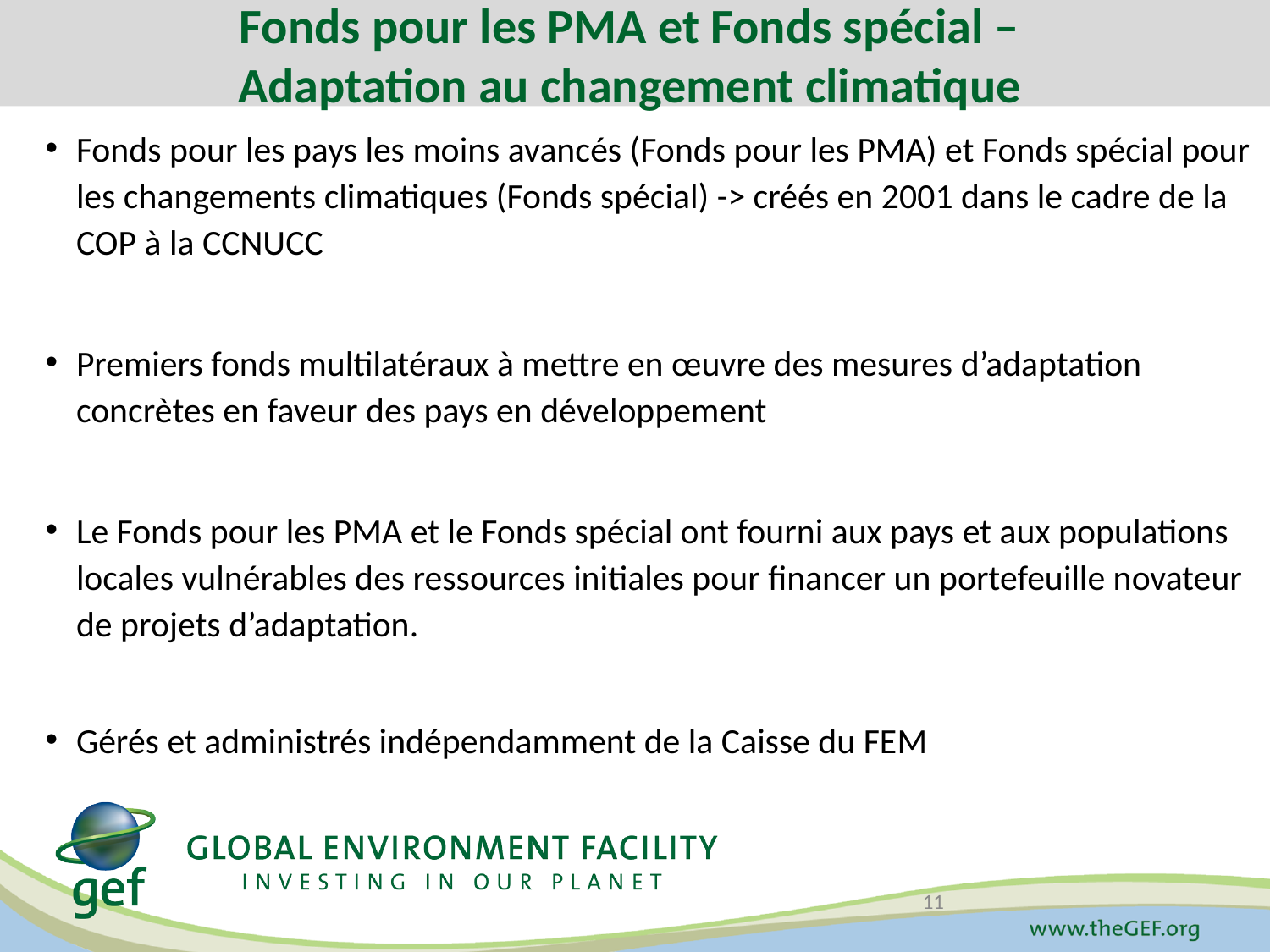

Fonds pour les PMA et Fonds spécial –
Adaptation au changement climatique
Fonds pour les pays les moins avancés (Fonds pour les PMA) et Fonds spécial pour les changements climatiques (Fonds spécial) -> créés en 2001 dans le cadre de la COP à la CCNUCC

Premiers fonds multilatéraux à mettre en œuvre des mesures d’adaptation concrètes en faveur des pays en développement

Le Fonds pour les PMA et le Fonds spécial ont fourni aux pays et aux populations locales vulnérables des ressources initiales pour financer un portefeuille novateur de projets d’adaptation.

Gérés et administrés indépendamment de la Caisse du FEM
11